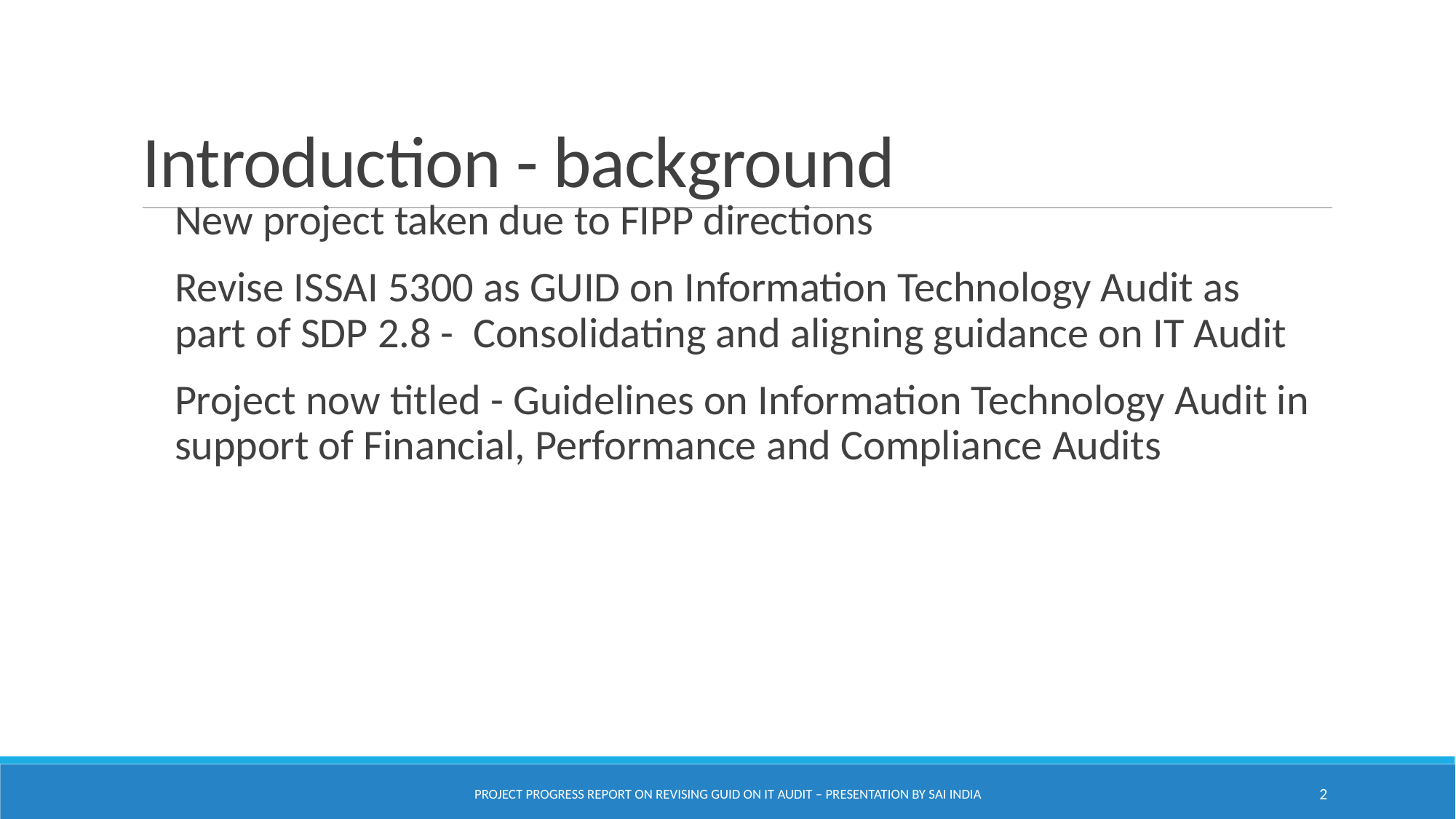

# Introduction - background
New project taken due to FIPP directions
Revise ISSAI 5300 as GUID on Information Technology Audit as part of SDP 2.8 -  Consolidating and aligning guidance on IT Audit
Project now titled - Guidelines on Information Technology Audit in support of Financial, Performance and Compliance Audits
Project Progress Report on Revising GUID on IT Audit – Presentation by SAI India
2